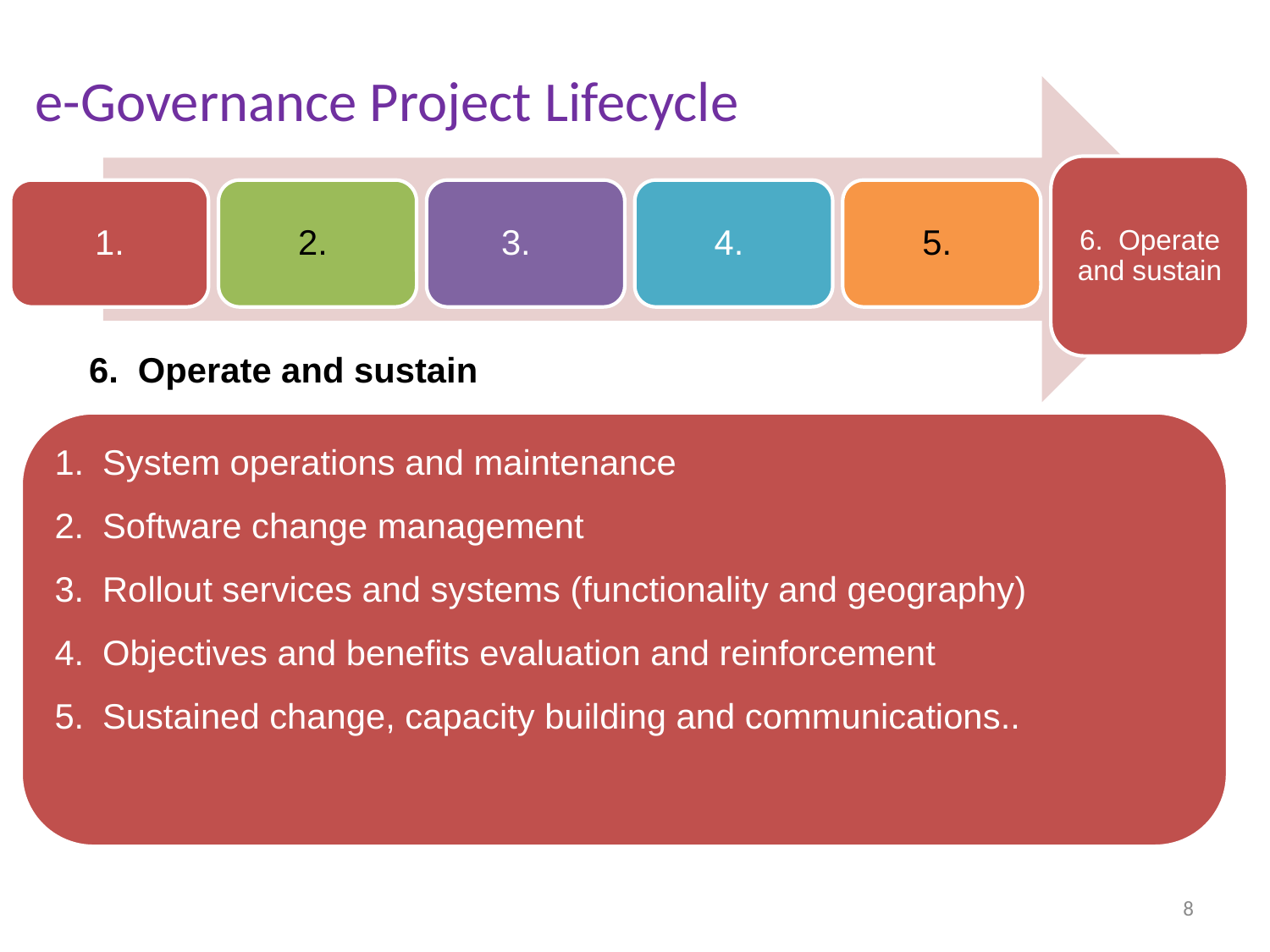

# e-Governance Project Lifecycle

6.  Operate and sustain

1.

2.

3.

4.

5.
6.  Operate and sustain
System operations and maintenance
Software change management
Rollout services and systems (functionality and geography)
Objectives and benefits evaluation and reinforcement
Sustained change, capacity building and communications..
8